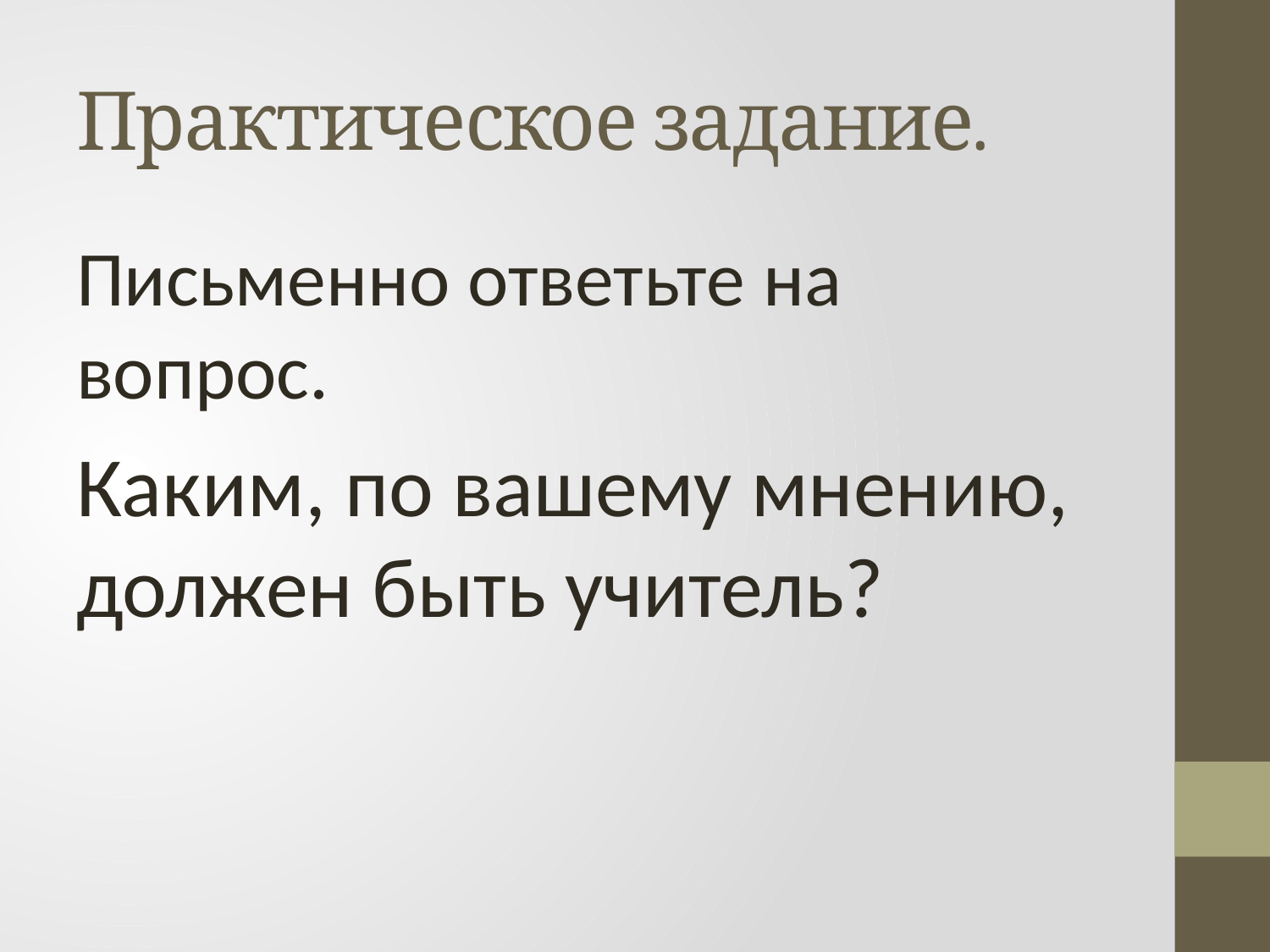

# Практическое задание.
Письменно ответьте на вопрос.
Каким, по вашему мнению, должен быть учитель?